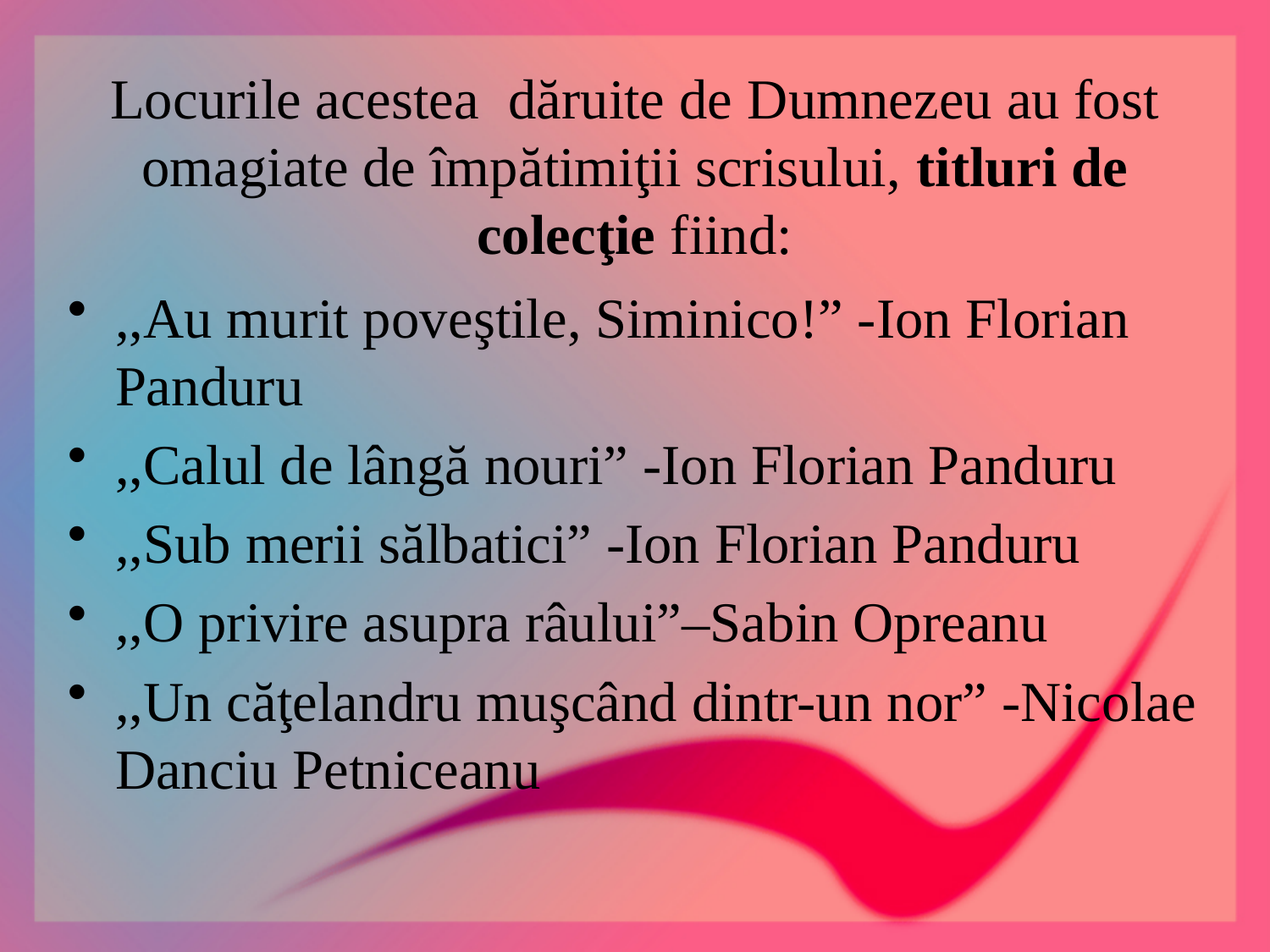

# Locurile acestea  dăruite de Dumnezeu au fost omagiate de împătimiţii scrisului, titluri de colecţie fiind:
,,Au murit poveştile, Siminico!” -Ion Florian  Panduru
,,Calul de lângă nouri” -Ion Florian Panduru
,,Sub merii sălbatici” -Ion Florian Panduru
,,O privire asupra râului”–Sabin Opreanu
,,Un căţelandru muşcând dintr-un nor” -Nicolae Danciu Petniceanu